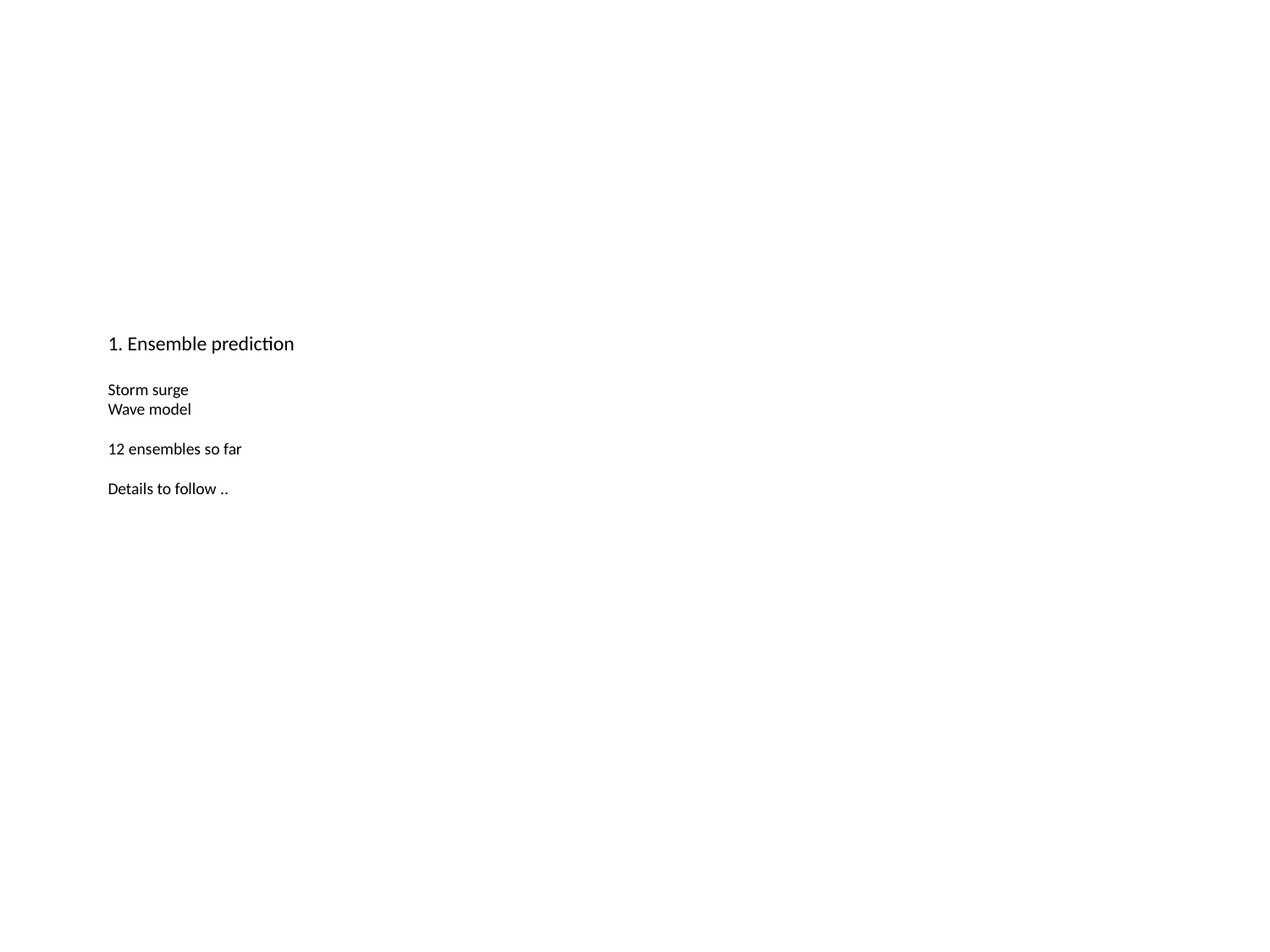

# 1. Ensemble prediction Storm surge Wave model 12 ensembles so far Details to follow ..